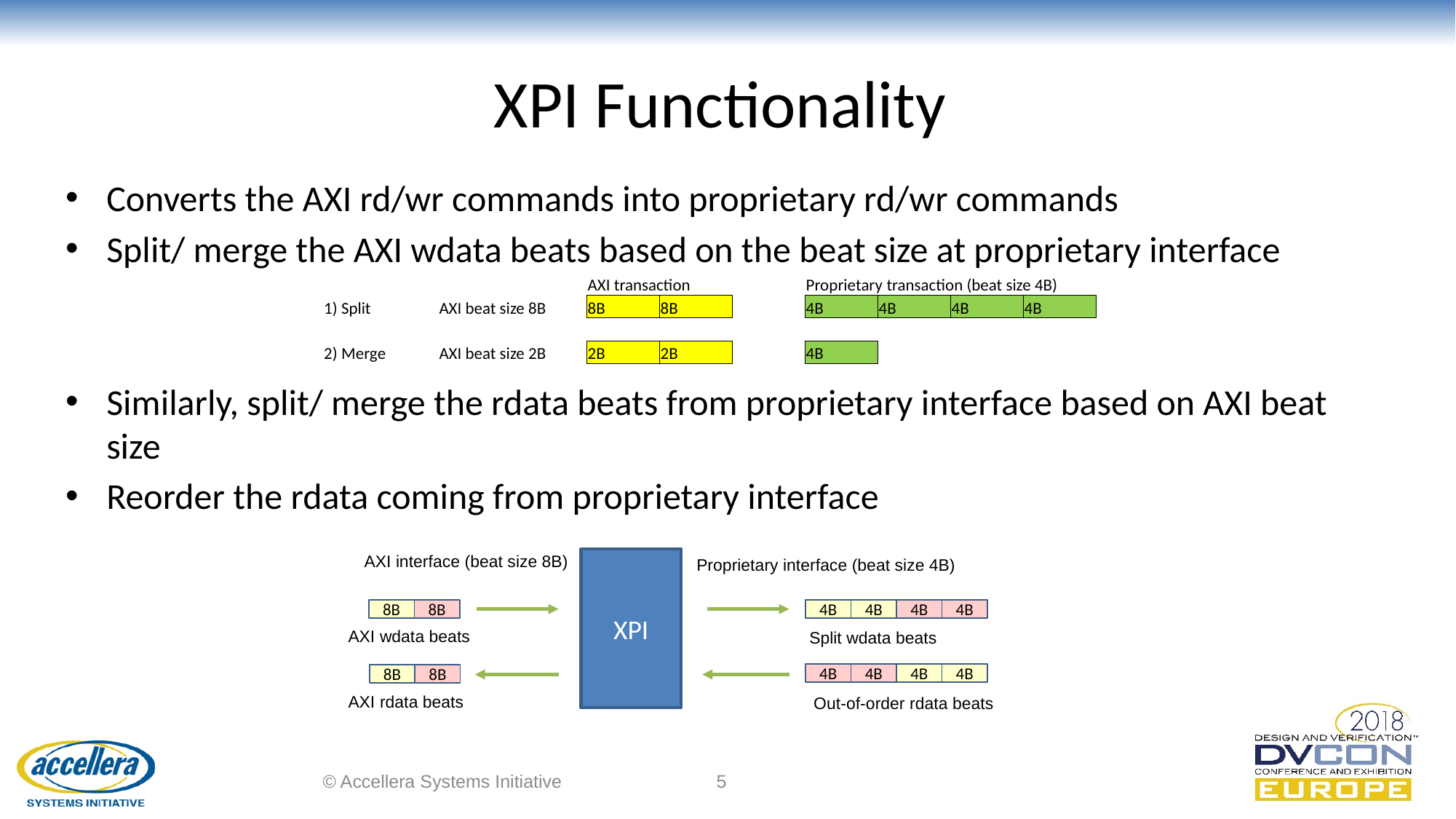

# XPI Functionality
Converts the AXI rd/wr commands into proprietary rd/wr commands
Split/ merge the AXI wdata beats based on the beat size at proprietary interface

Similarly, split/ merge the rdata beats from proprietary interface based on AXI beat size
Reorder the rdata coming from proprietary interface

|  |  | AXI transaction |  |  | Proprietary transaction (beat size 4B) |  |  |  |
| --- | --- | --- | --- | --- | --- | --- | --- | --- |
| 1) Split | AXI beat size 8B | 8B | 8B |  | 4B | 4B | 4B | 4B |
|  |  |  |  |  |  |  |  |  |
| 2) Merge | AXI beat size 2B | 2B | 2B |  | 4B |  |  |  |
AXI interface (beat size 8B)
XPI
Proprietary interface (beat size 4B)
8B
8B
4B
4B
4B
4B
AXI wdata beats
Split wdata beats
4B
4B
4B
4B
8B
8B
AXI rdata beats
Out-of-order rdata beats
© Accellera Systems Initiative
5